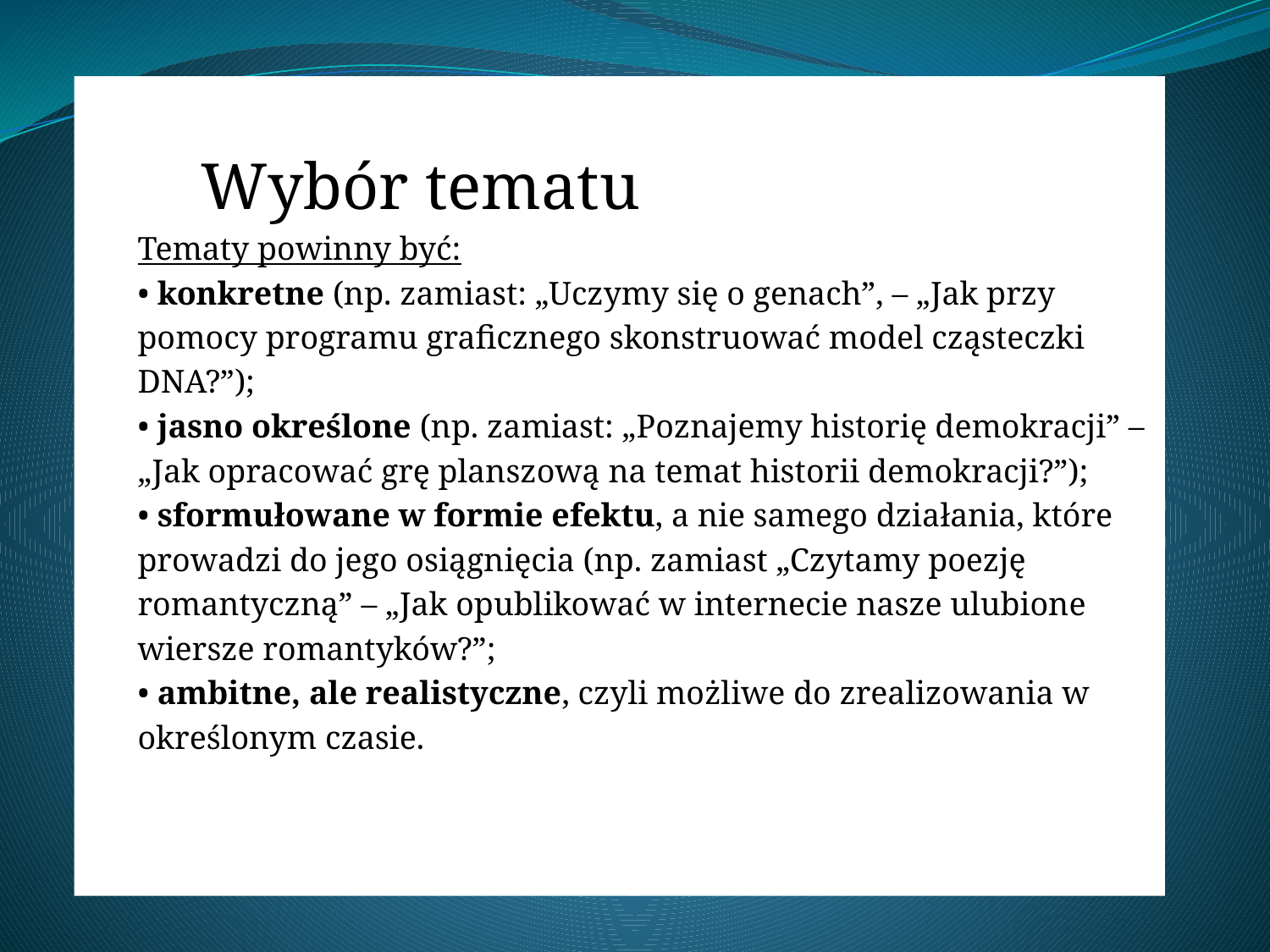

Wybór tematu
Tematy powinny być:
• konkretne (np. zamiast: „Uczymy się o genach”, – „Jak przy
pomocy programu graficznego skonstruować model cząsteczki
DNA?”);
• jasno określone (np. zamiast: „Poznajemy historię demokracji” –
„Jak opracować grę planszową na temat historii demokracji?”);
• sformułowane w formie efektu, a nie samego działania, które
prowadzi do jego osiągnięcia (np. zamiast „Czytamy poezję
romantyczną” – „Jak opublikować w internecie nasze ulubione
wiersze romantyków?”;
• ambitne, ale realistyczne, czyli możliwe do zrealizowania w
określonym czasie.